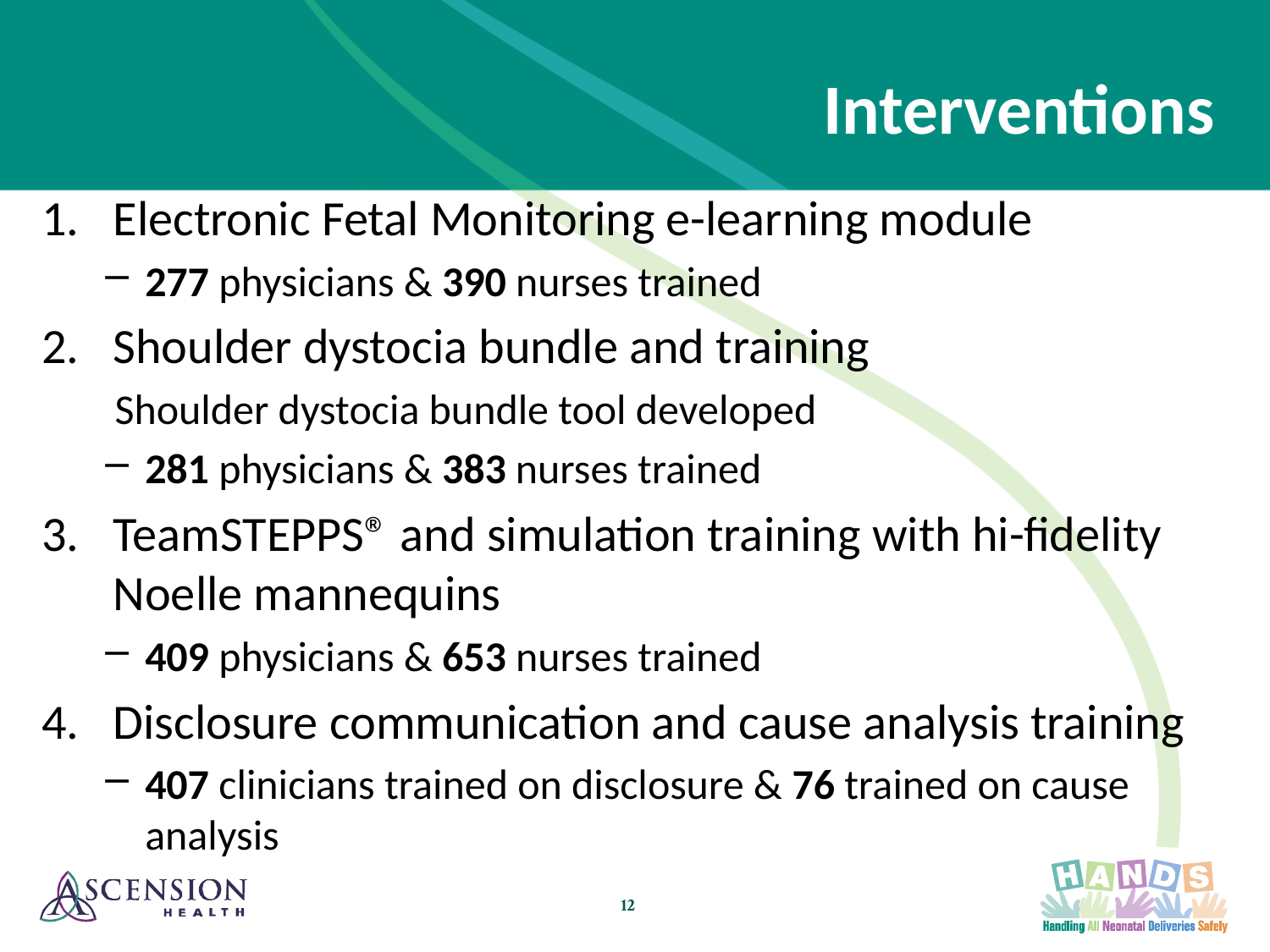

# Interventions
Electronic Fetal Monitoring e-learning module
277 physicians & 390 nurses trained
Shoulder dystocia bundle and training
 Shoulder dystocia bundle tool developed
281 physicians & 383 nurses trained
TeamSTEPPS® and simulation training with hi-fidelity Noelle mannequins
409 physicians & 653 nurses trained
Disclosure communication and cause analysis training
407 clinicians trained on disclosure & 76 trained on cause analysis